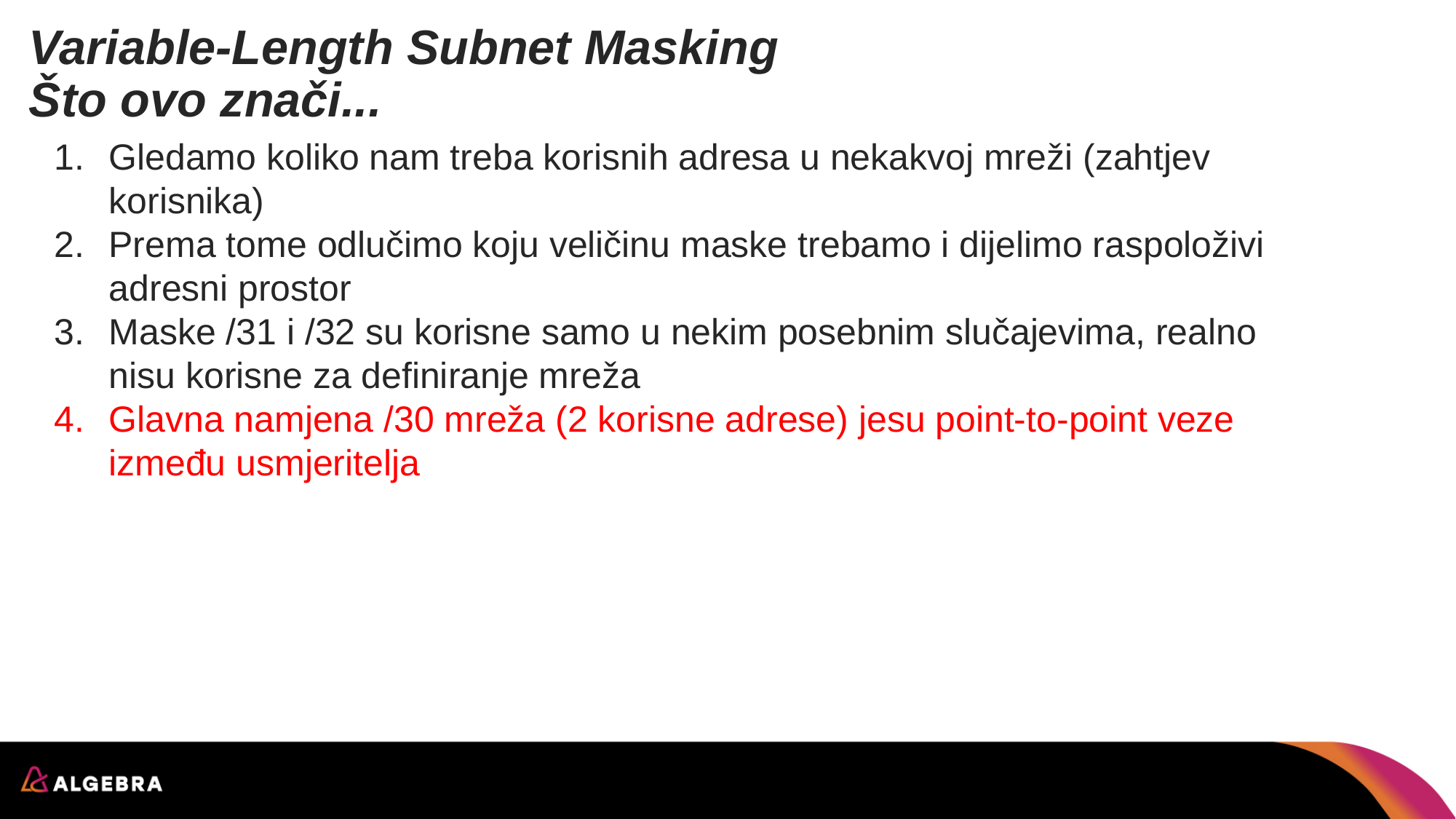

# Variable-Length Subnet Masking Što ovo znači...
Gledamo koliko nam treba korisnih adresa u nekakvoj mreži (zahtjev korisnika)
Prema tome odlučimo koju veličinu maske trebamo i dijelimo raspoloživi adresni prostor
Maske /31 i /32 su korisne samo u nekim posebnim slučajevima, realno nisu korisne za definiranje mreža
Glavna namjena /30 mreža (2 korisne adrese) jesu point-to-point veze između usmjeritelja